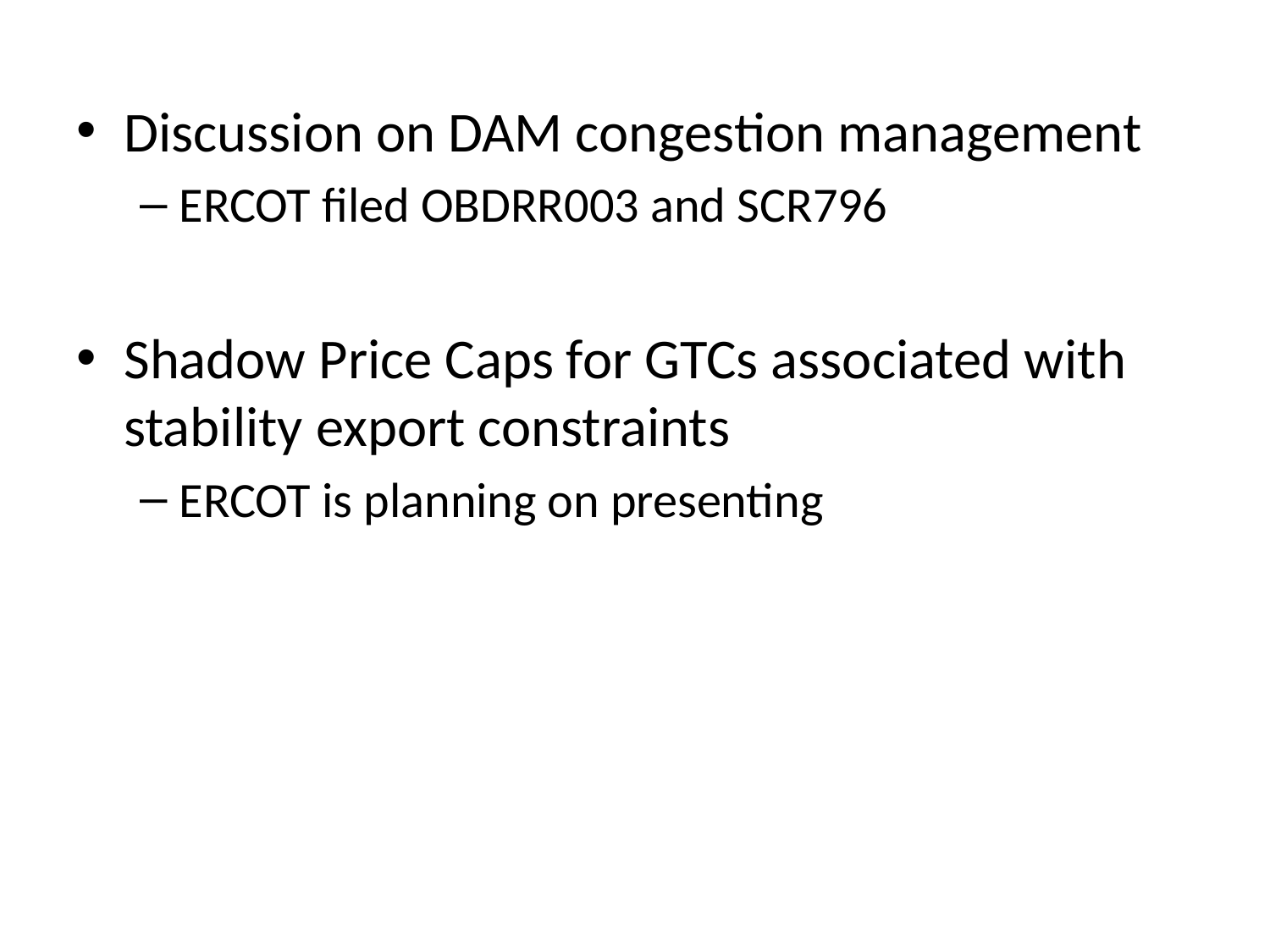

Discussion on DAM congestion management
ERCOT filed OBDRR003 and SCR796

Shadow Price Caps for GTCs associated with stability export constraints
ERCOT is planning on presenting